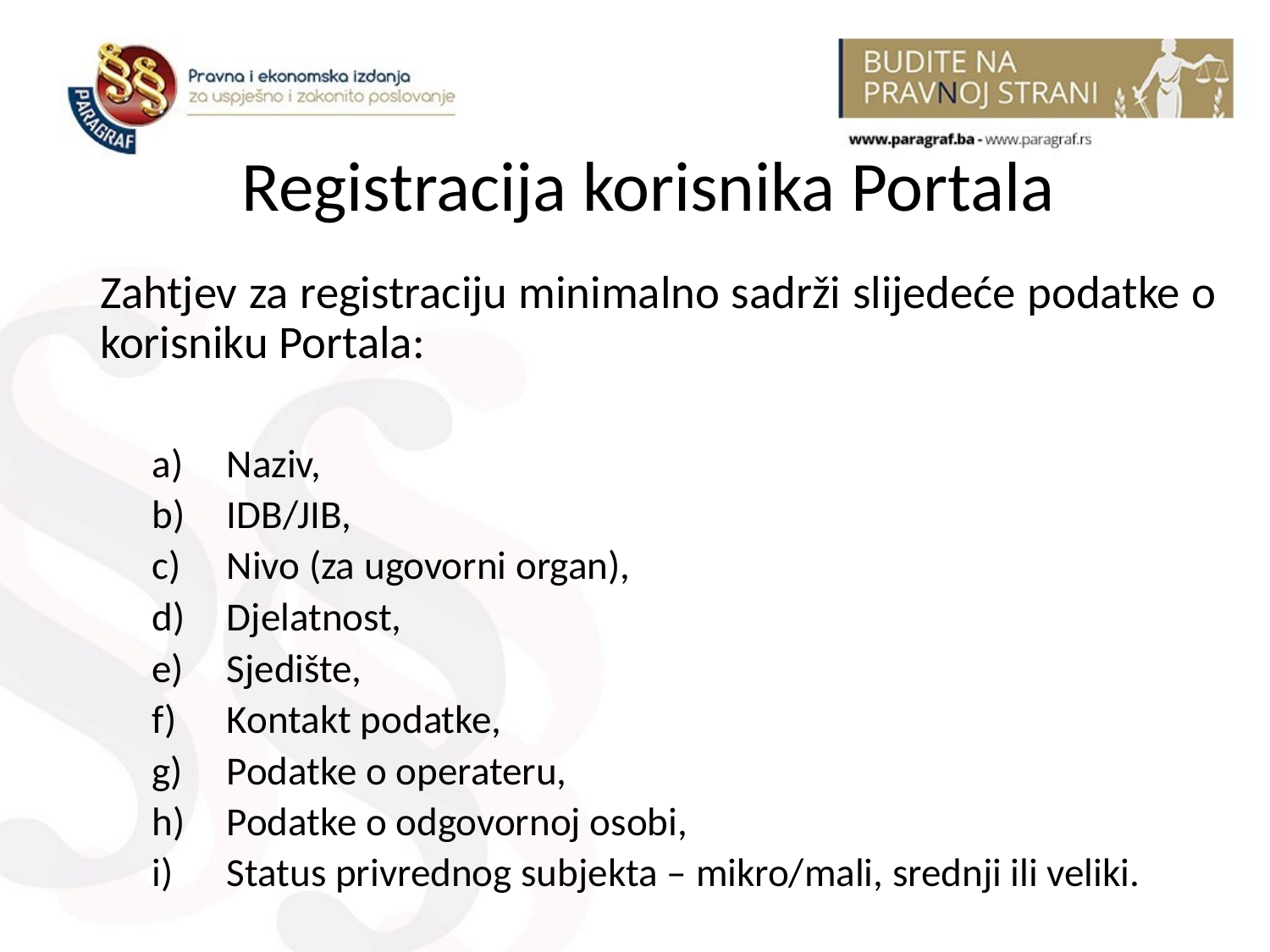

# Registracija korisnika Portala
Zahtjev za registraciju minimalno sadrži slijedeće podatke o korisniku Portala:

Naziv,
IDB/JIB,
Nivo (za ugovorni organ),
Djelatnost,
Sjedište,
Kontakt podatke,
Podatke o operateru,
Podatke o odgovornoj osobi,
Status privrednog subjekta – mikro/mali, srednji ili veliki.